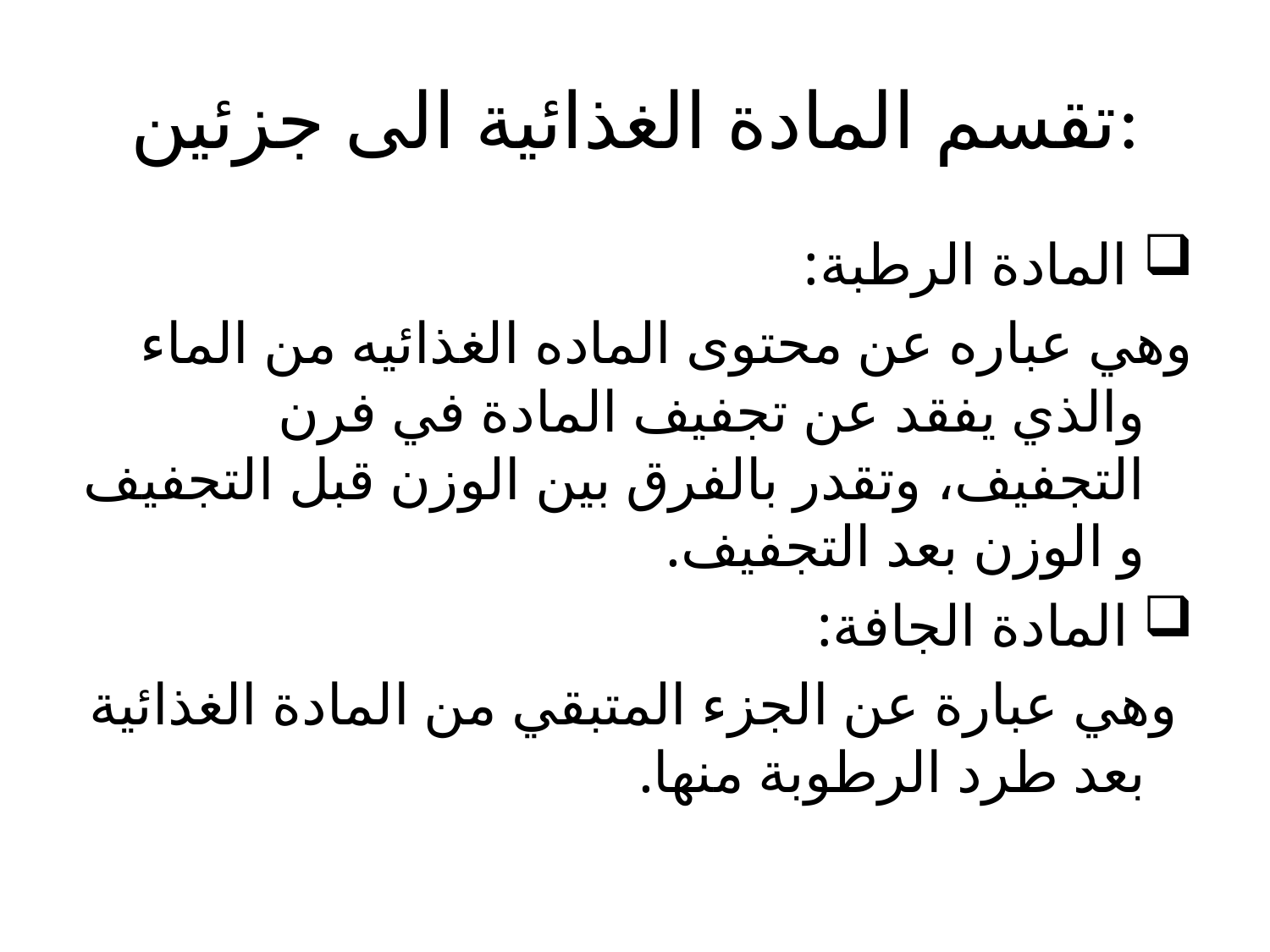

# تقسم المادة الغذائية الى جزئين:
 المادة الرطبة:
وهي عباره عن محتوى الماده الغذائيه من الماء والذي يفقد عن تجفيف المادة في فرن التجفيف، وتقدر بالفرق بين الوزن قبل التجفيف و الوزن بعد التجفيف.
 المادة الجافة:
 وهي عبارة عن الجزء المتبقي من المادة الغذائية بعد طرد الرطوبة منها.